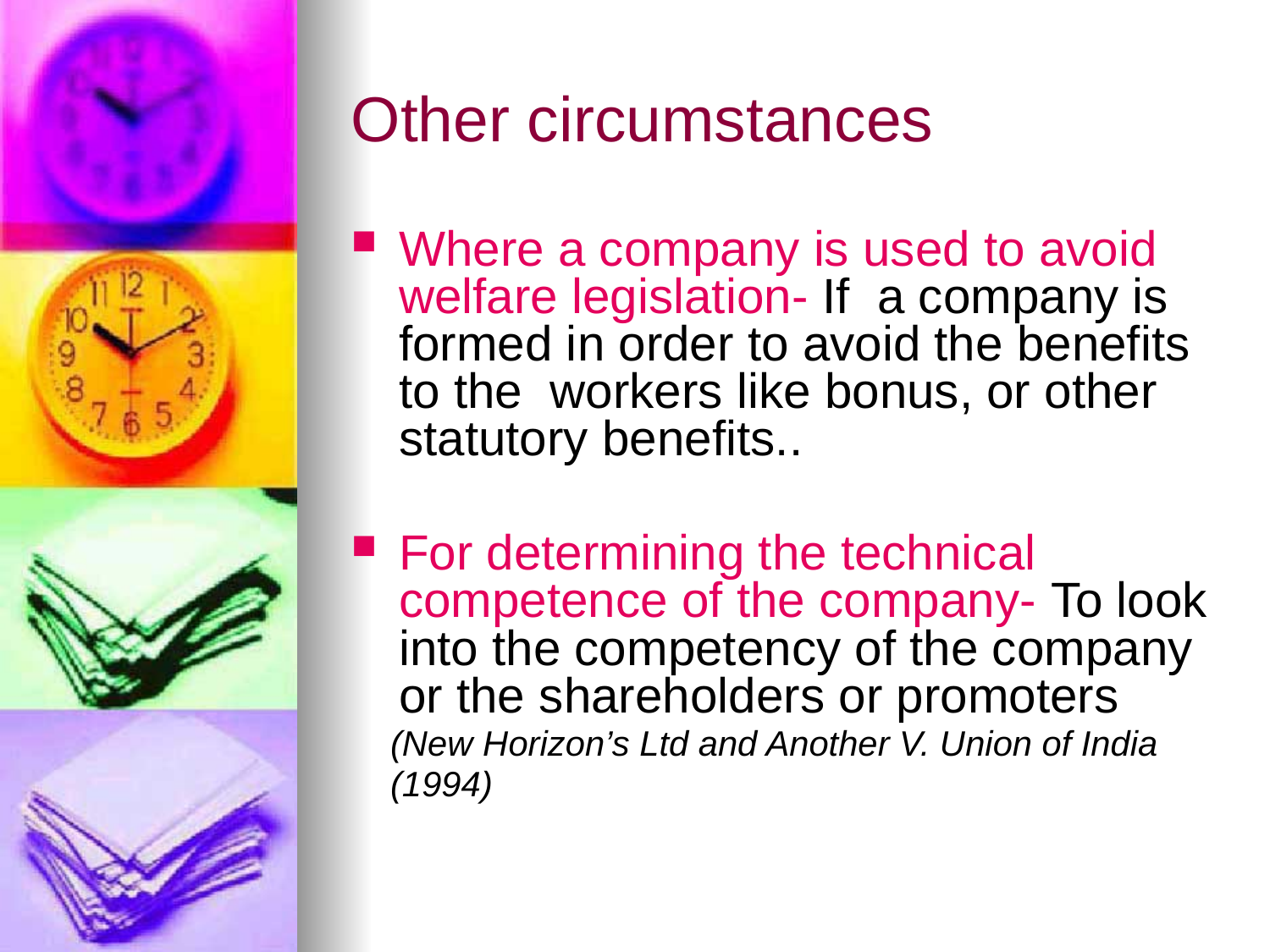

# Other circumstances
Where a company is used to avoid welfare legislation- If  a company is formed in order to avoid the benefits to the  workers like bonus, or other statutory benefits..

For determining the technical competence of the company- To look into the competency of the company or the shareholders or promoters
    (New Horizon’s Ltd and Another V. Union of India
    (1994)